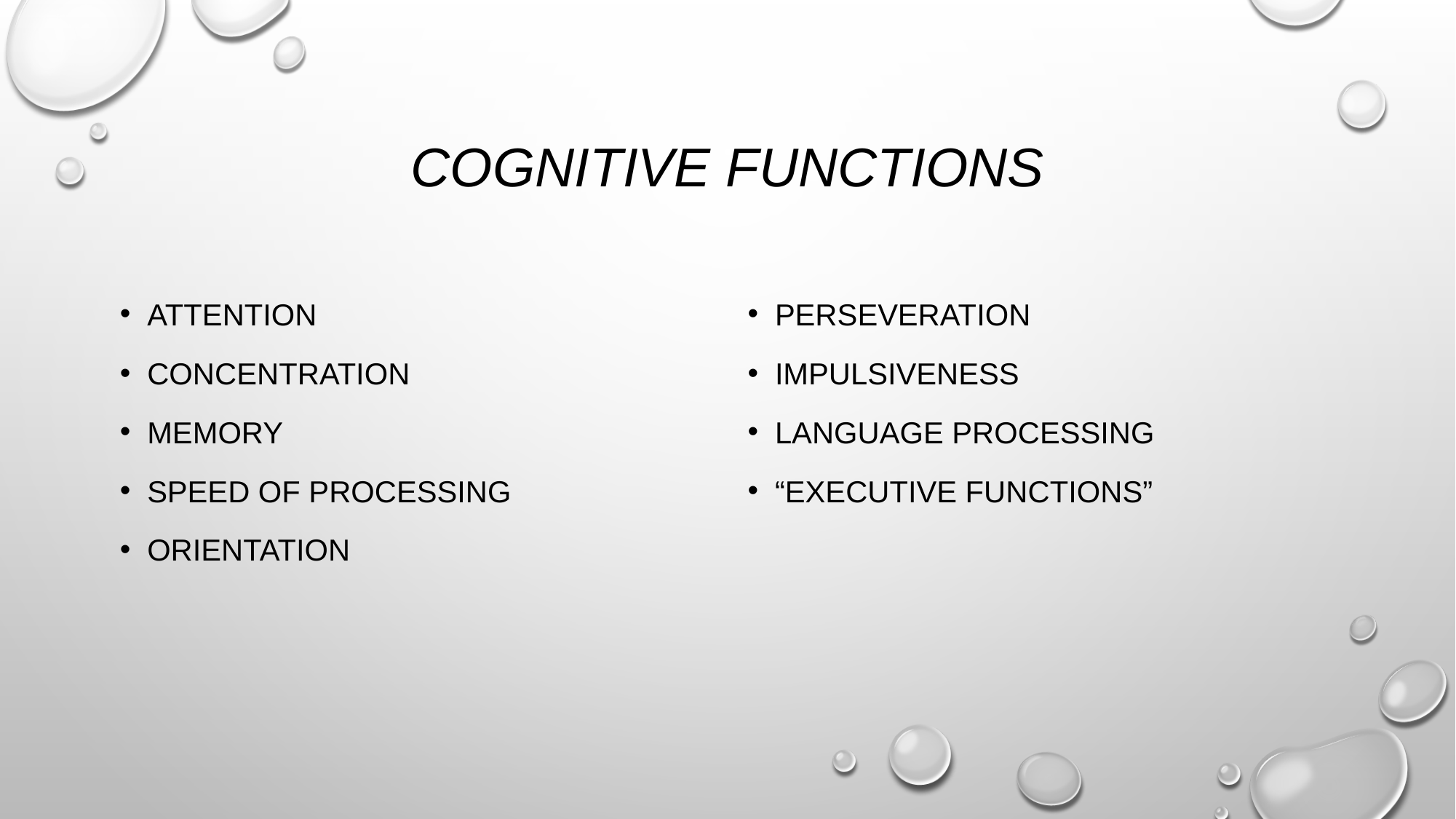

# Cognitive functions
Attention
Concentration
Memory
Speed of Processing
Orientation
Perseveration
Impulsiveness
Language Processing
“Executive functions”